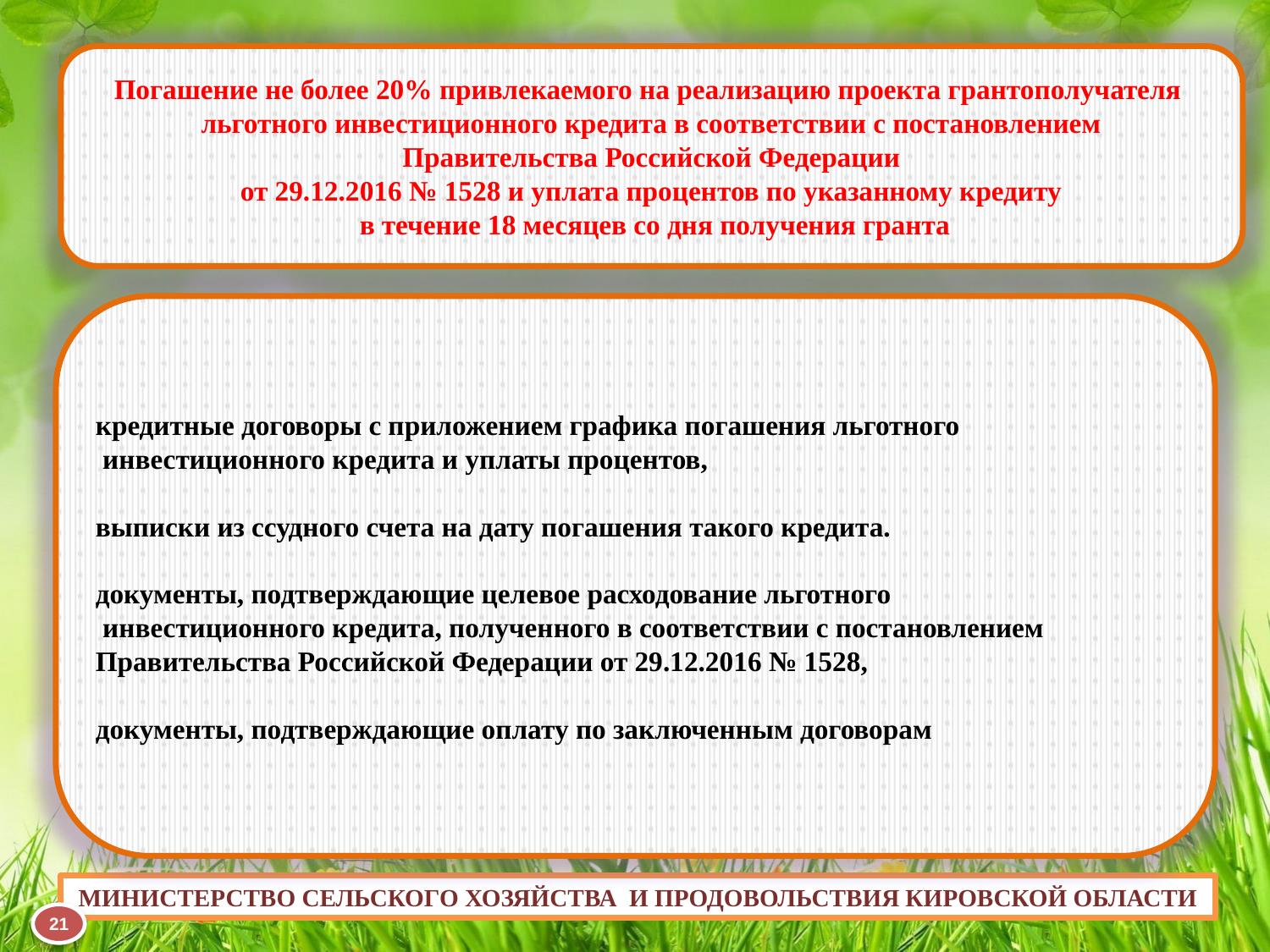

Погашение не более 20% привлекаемого на реализацию проекта грантополучателя
льготного инвестиционного кредита в соответствии с постановлением
 Правительства Российской Федерации
от 29.12.2016 № 1528 и уплата процентов по указанному кредиту
 в течение 18 месяцев со дня получения гранта
кредитные договоры с приложением графика погашения льготного
 инвестиционного кредита и уплаты процентов,

выписки из ссудного счета на дату погашения такого кредита.

документы, подтверждающие целевое расходование льготного
 инвестиционного кредита, полученного в соответствии с постановлением
Правительства Российской Федерации от 29.12.2016 № 1528,

документы, подтверждающие оплату по заключенным договорам
МИНИСТЕРСТВО СЕЛЬСКОГО ХОЗЯЙСТВА  И ПРОДОВОЛЬСТВИЯ КИРОВСКОЙ ОБЛАСТИ
21